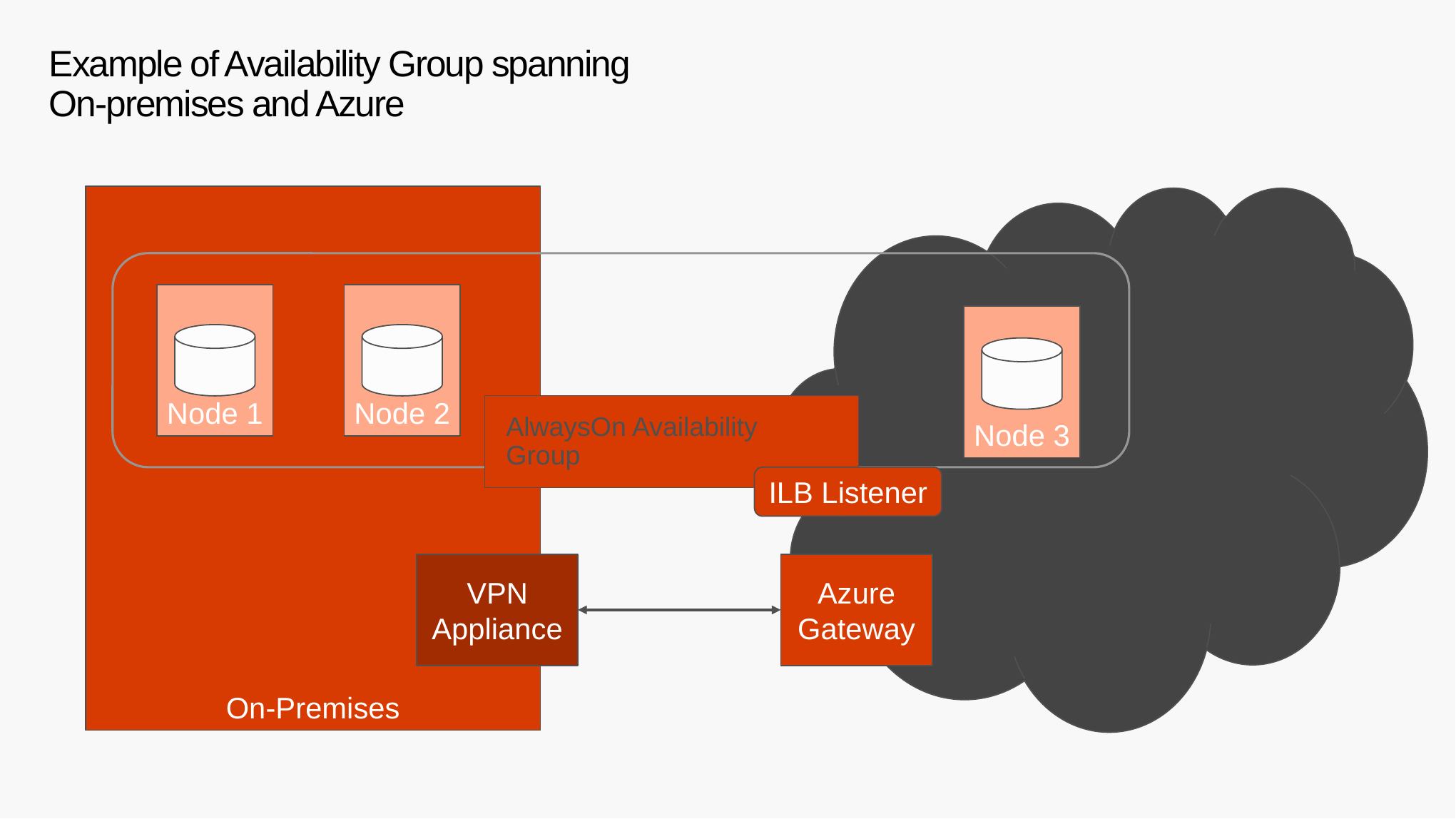

# Example of Availability Group spanning On-premises and Azure

On-Premises

Node 1
Node 2
Node 3

AlwaysOn Availability Group
ILB Listener
VPN
Appliance
Azure Gateway